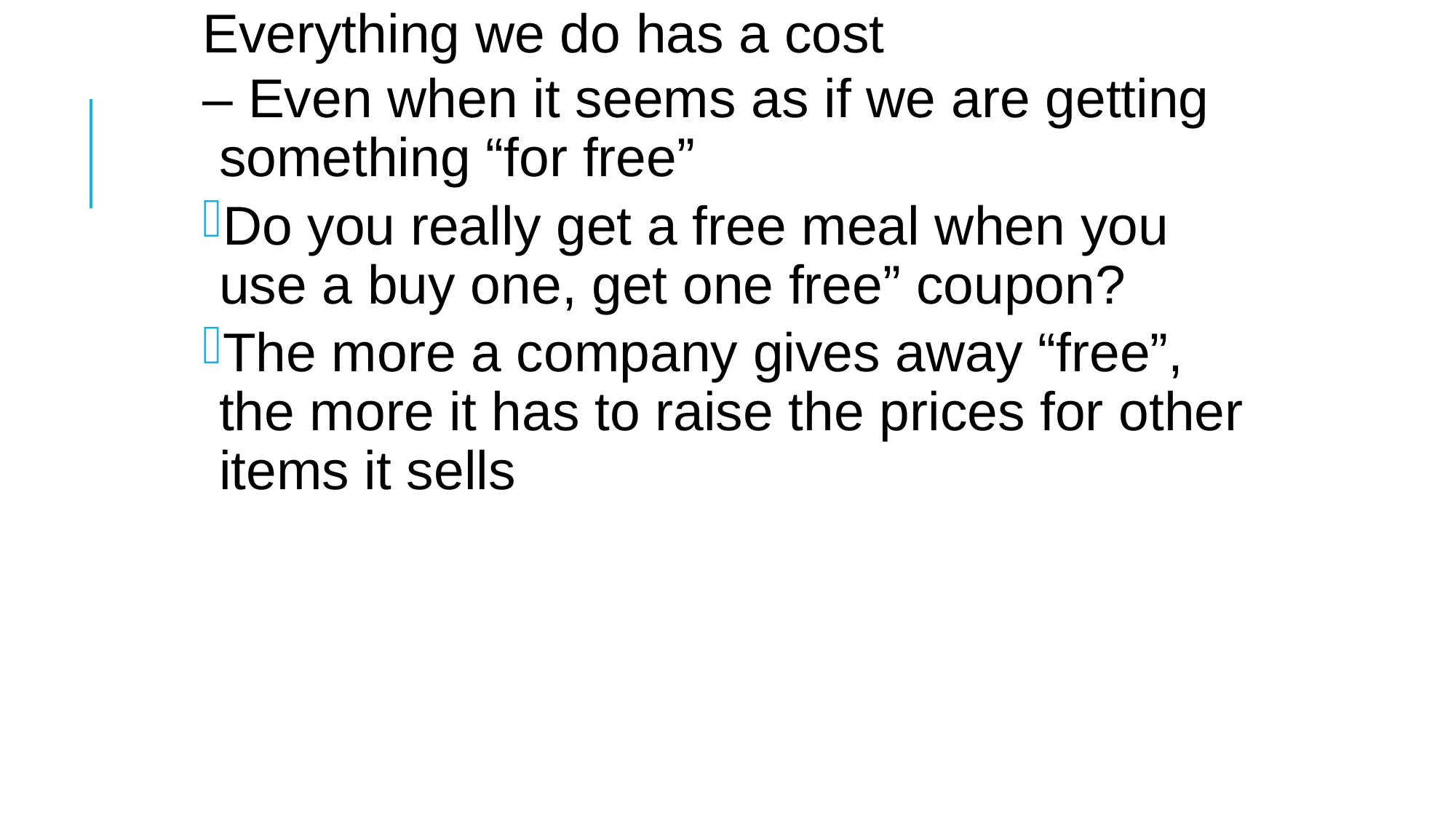

Everything we do has a cost
– Even when it seems as if we are getting something “for free”
Do you really get a free meal when you use a buy one, get one free” coupon?
The more a company gives away “free”, the more it has to raise the prices for other items it sells